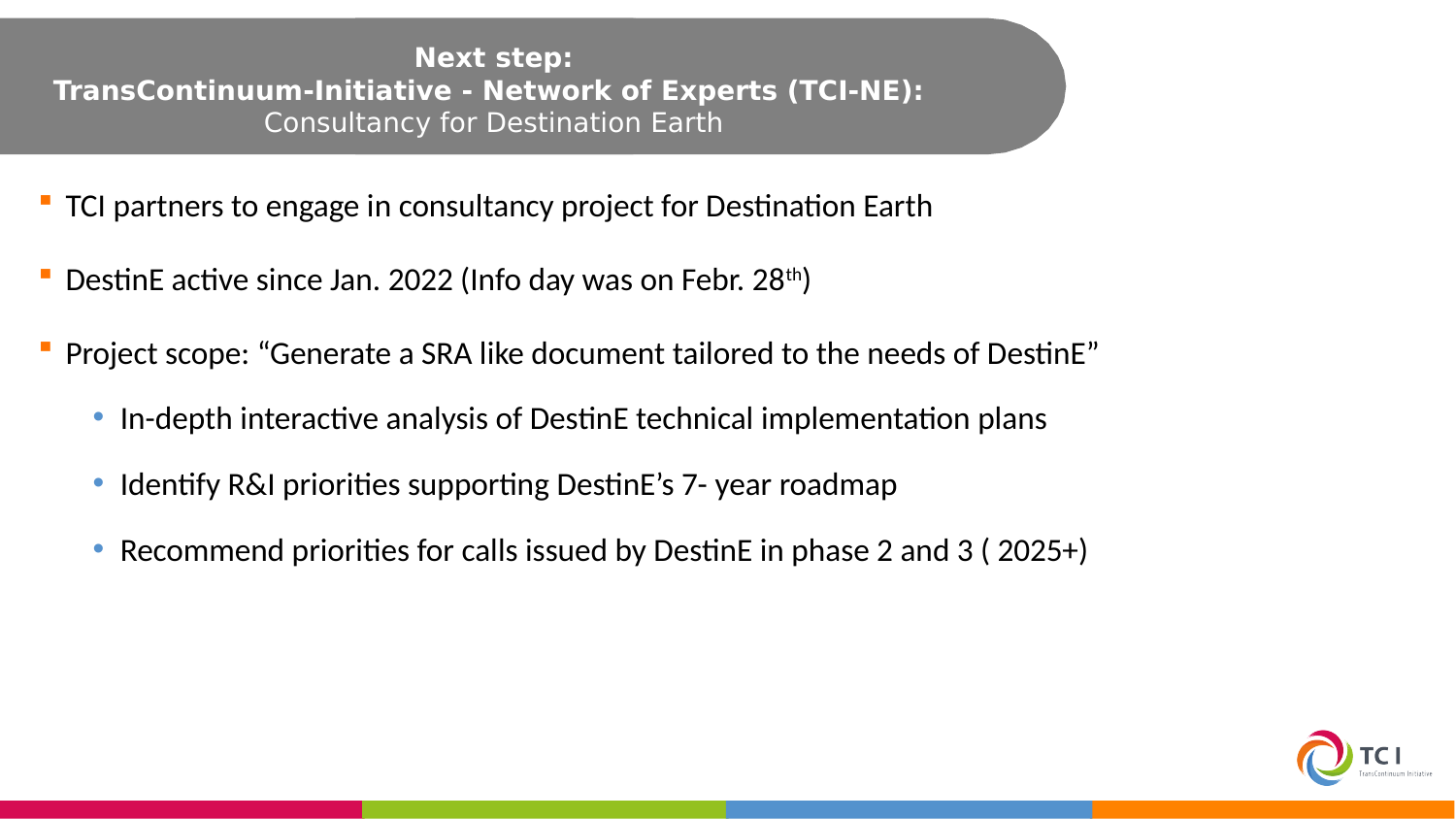

Next step:
TransContinuum-Initiative - Network of Experts (TCI-NE):
Consultancy for Destination Earth
TCI partners to engage in consultancy project for Destination Earth
DestinE active since Jan. 2022 (Info day was on Febr. 28th)
Project scope: “Generate a SRA like document tailored to the needs of DestinE”
In-depth interactive analysis of DestinE technical implementation plans
Identify R&I priorities supporting DestinE’s 7- year roadmap
Recommend priorities for calls issued by DestinE in phase 2 and 3 ( 2025+)